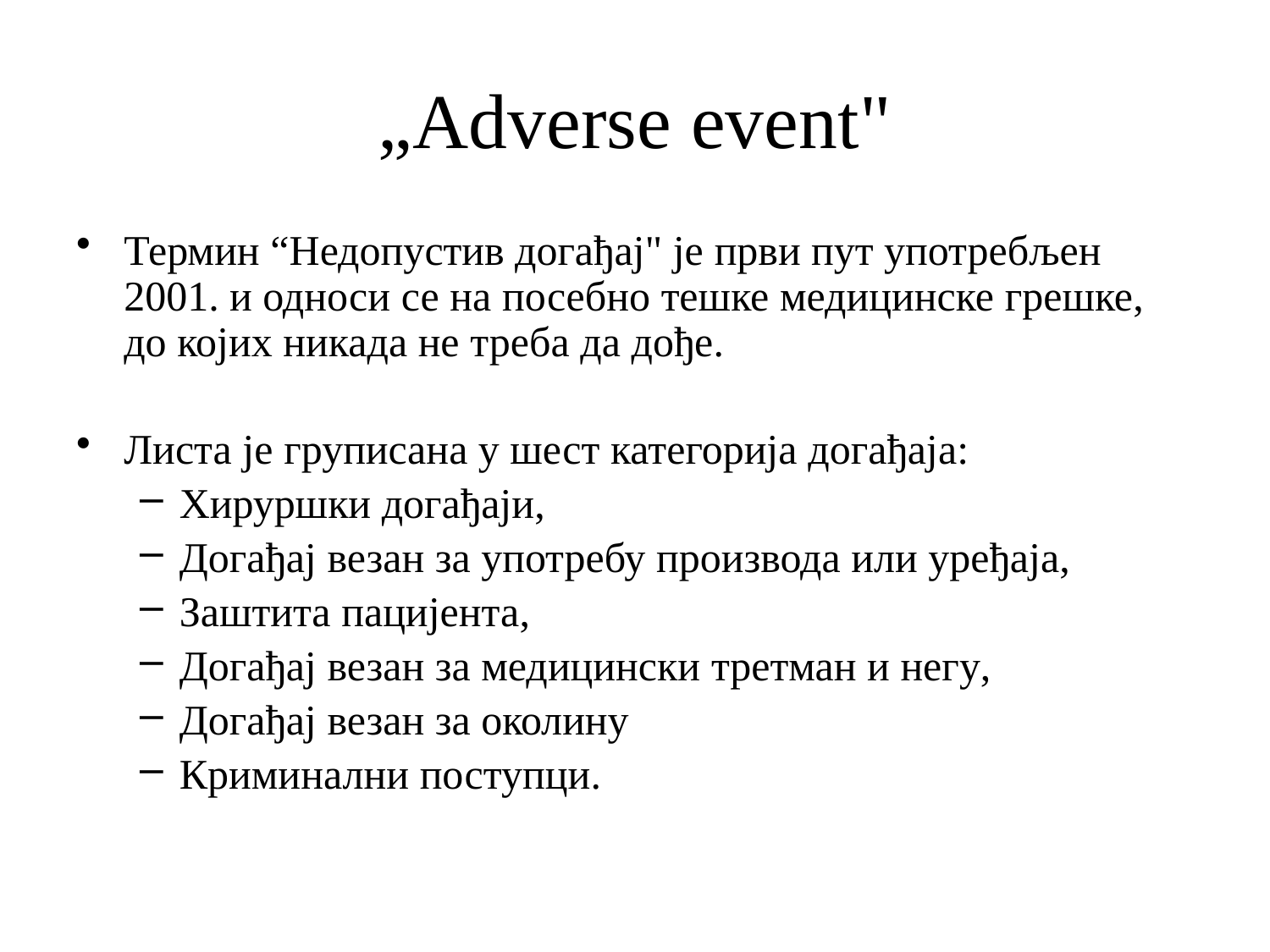

# „Adverse event"
Термин “Недопустив догађај" је први пут употребљен 2001. и односи се на посебно тешке медицинске грешке, до којих никада не треба да дође.

Листа је груписана у шест категорија догађаја:
Хируршки догађаји,
Догађај везан за употребу производа или уређаја,
Заштита пацијента,
Догађај везан за медицински третман и негу,
Догађај везан за околину
Криминални поступци.